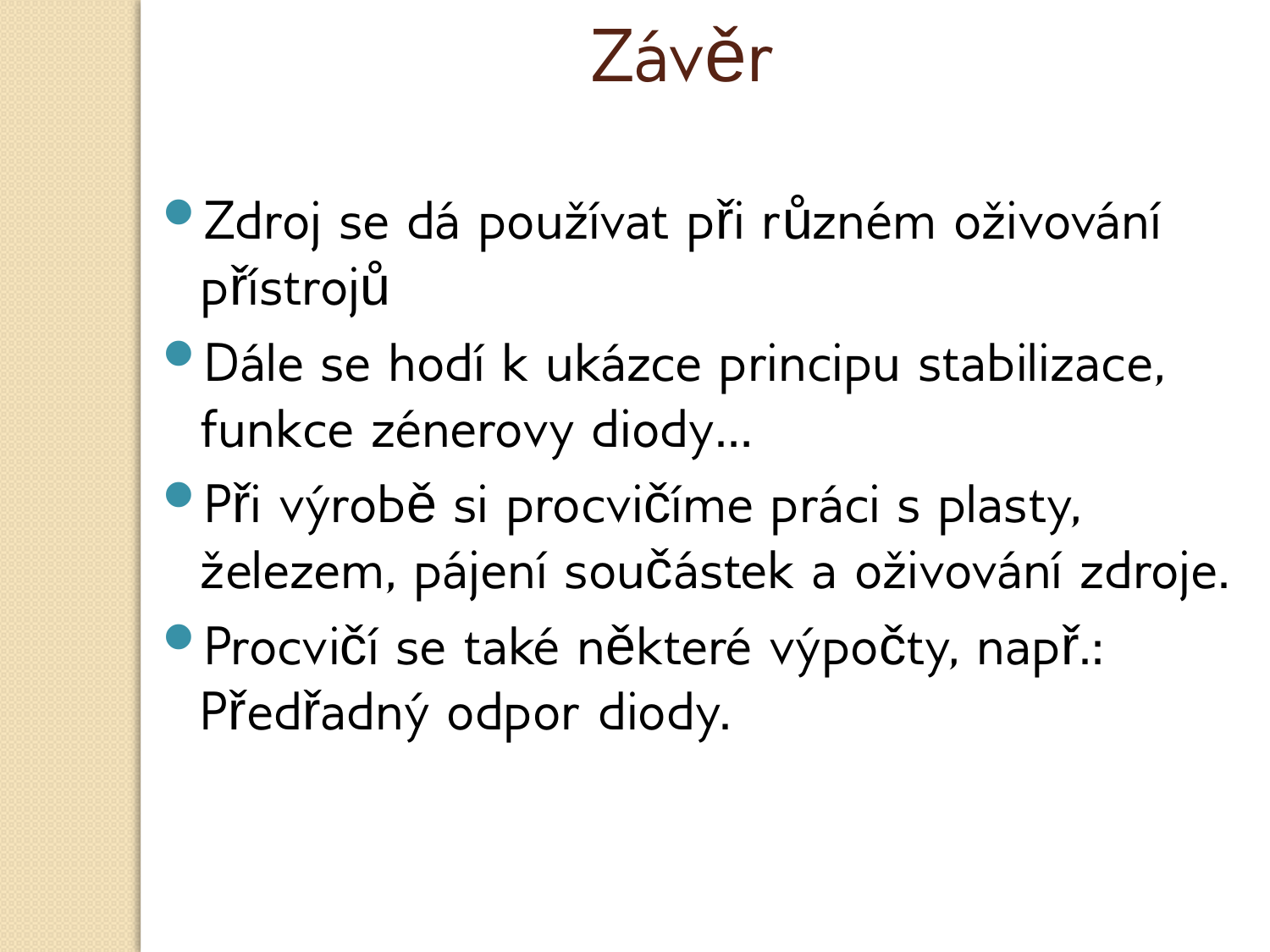

Závěr
Zdroj se dá používat při různém oživování přístrojů
Dále se hodí k ukázce principu stabilizace, funkce zénerovy diody…
Při výrobě si procvičíme práci s plasty, železem, pájení součástek a oživování zdroje.
Procvičí se také některé výpočty, např.: Předřadný odpor diody.